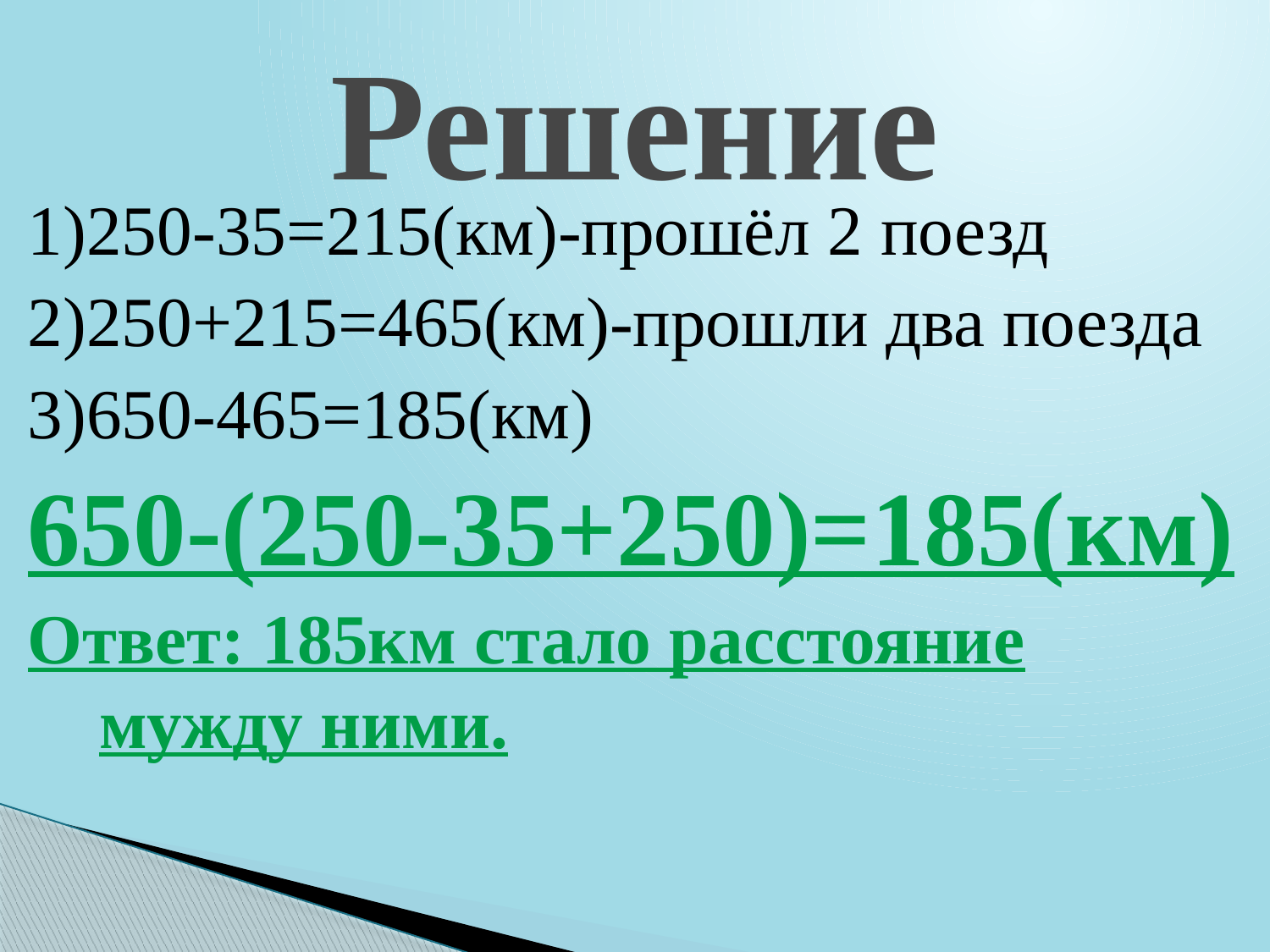

# Решение
1)250-35=215(км)-прошёл 2 поезд
2)250+215=465(км)-прошли два поезда
3)650-465=185(км)
650-(250-35+250)=185(км)
Ответ: 185км стало расстояние мужду ними.